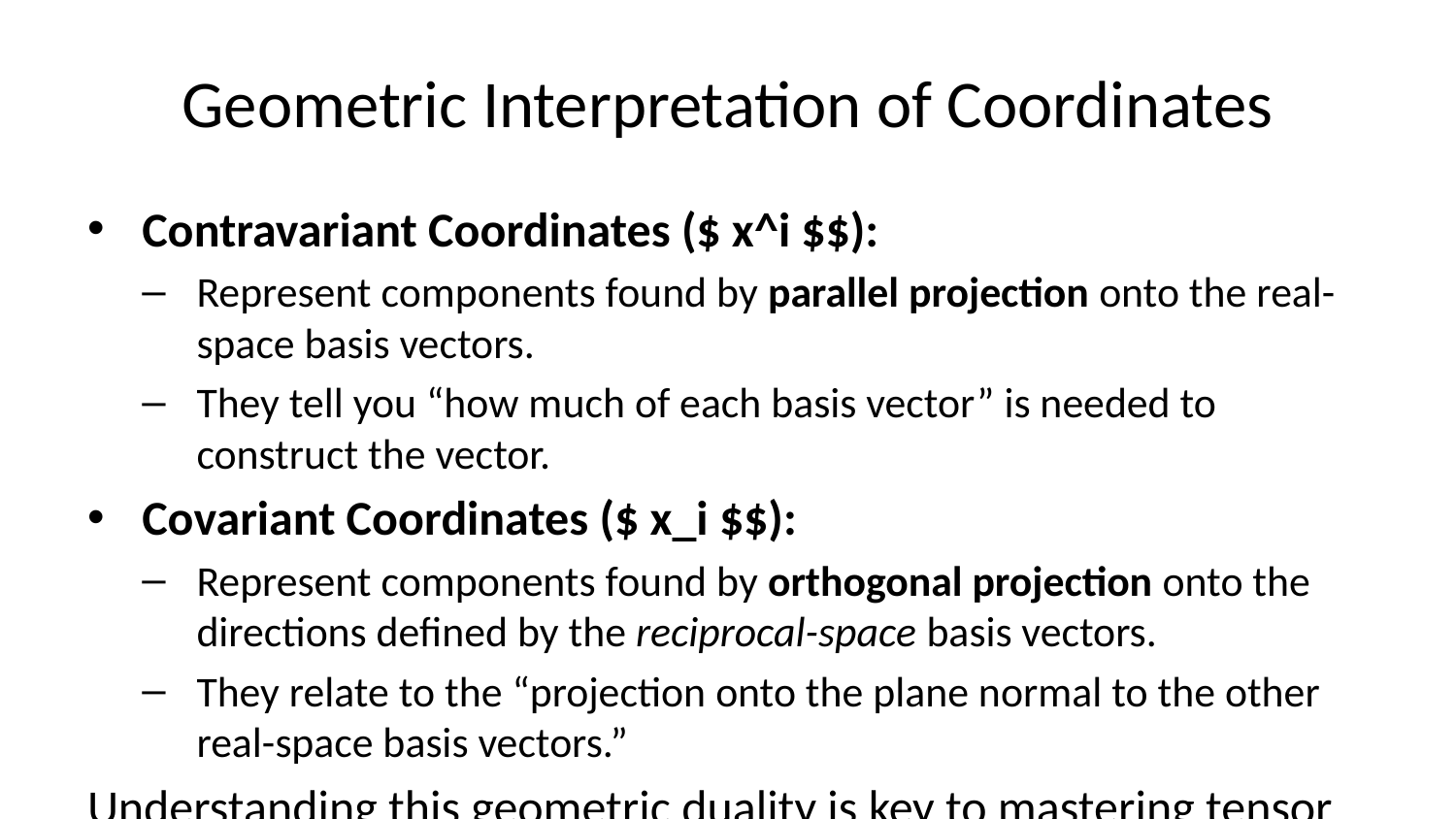

# Geometric Interpretation of Coordinates
Contravariant Coordinates ($ x^i $$):
Represent components found by parallel projection onto the real-space basis vectors.
They tell you “how much of each basis vector” is needed to construct the vector.
Covariant Coordinates ($ x_i $$):
Represent components found by orthogonal projection onto the directions defined by the reciprocal-space basis vectors.
They relate to the “projection onto the plane normal to the other real-space basis vectors.”
Understanding this geometric duality is key to mastering tensor analysis in materials science.
Thank you!